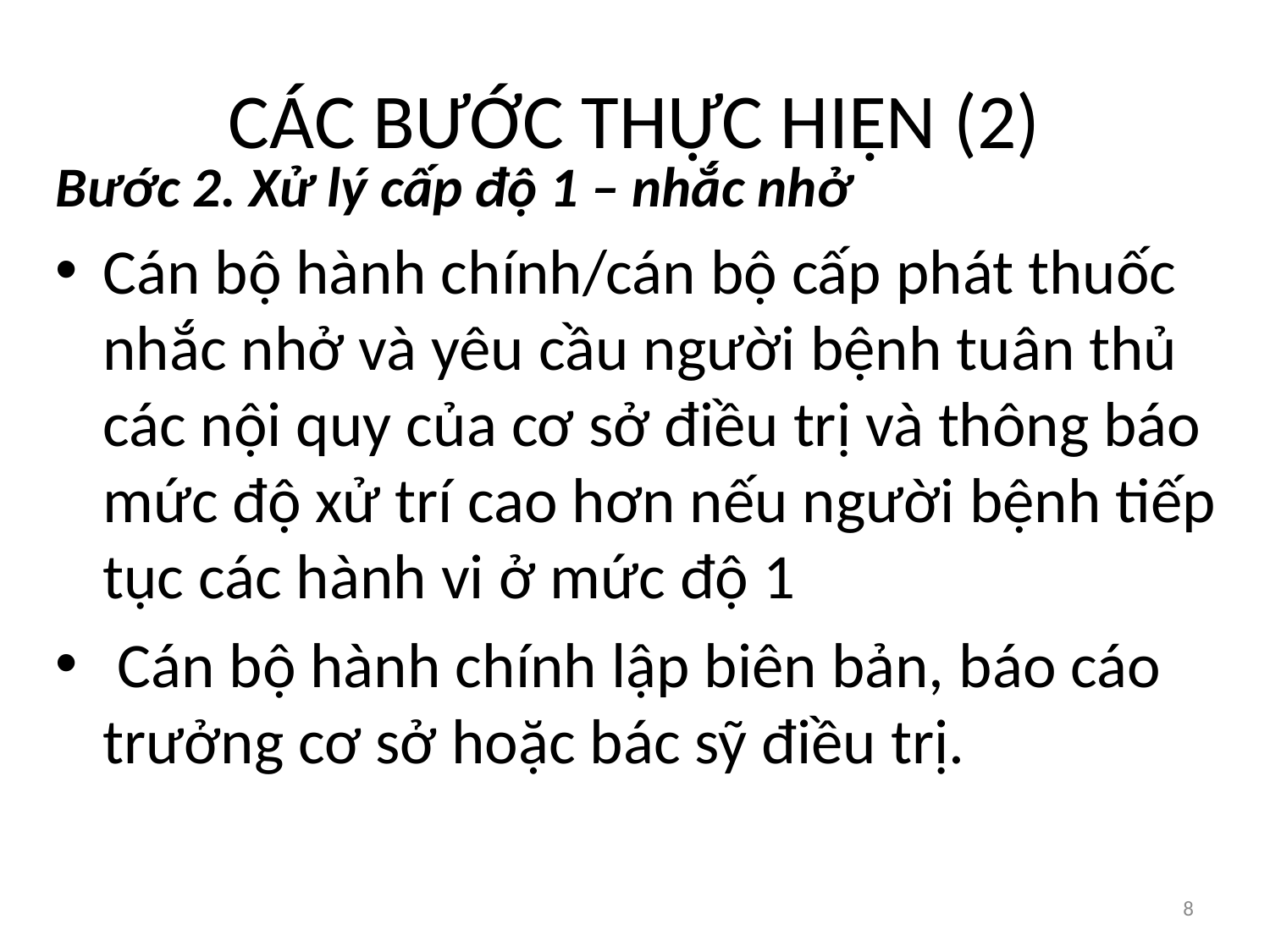

# CÁC BƯỚC THỰC HIỆN (2)
Bước 2. Xử lý cấp độ 1 – nhắc nhở
Cán bộ hành chính/cán bộ cấp phát thuốc nhắc nhở và yêu cầu người bệnh tuân thủ các nội quy của cơ sở điều trị và thông báo mức độ xử trí cao hơn nếu người bệnh tiếp tục các hành vi ở mức độ 1
 Cán bộ hành chính lập biên bản, báo cáo  trưởng cơ sở hoặc bác sỹ điều trị.
8